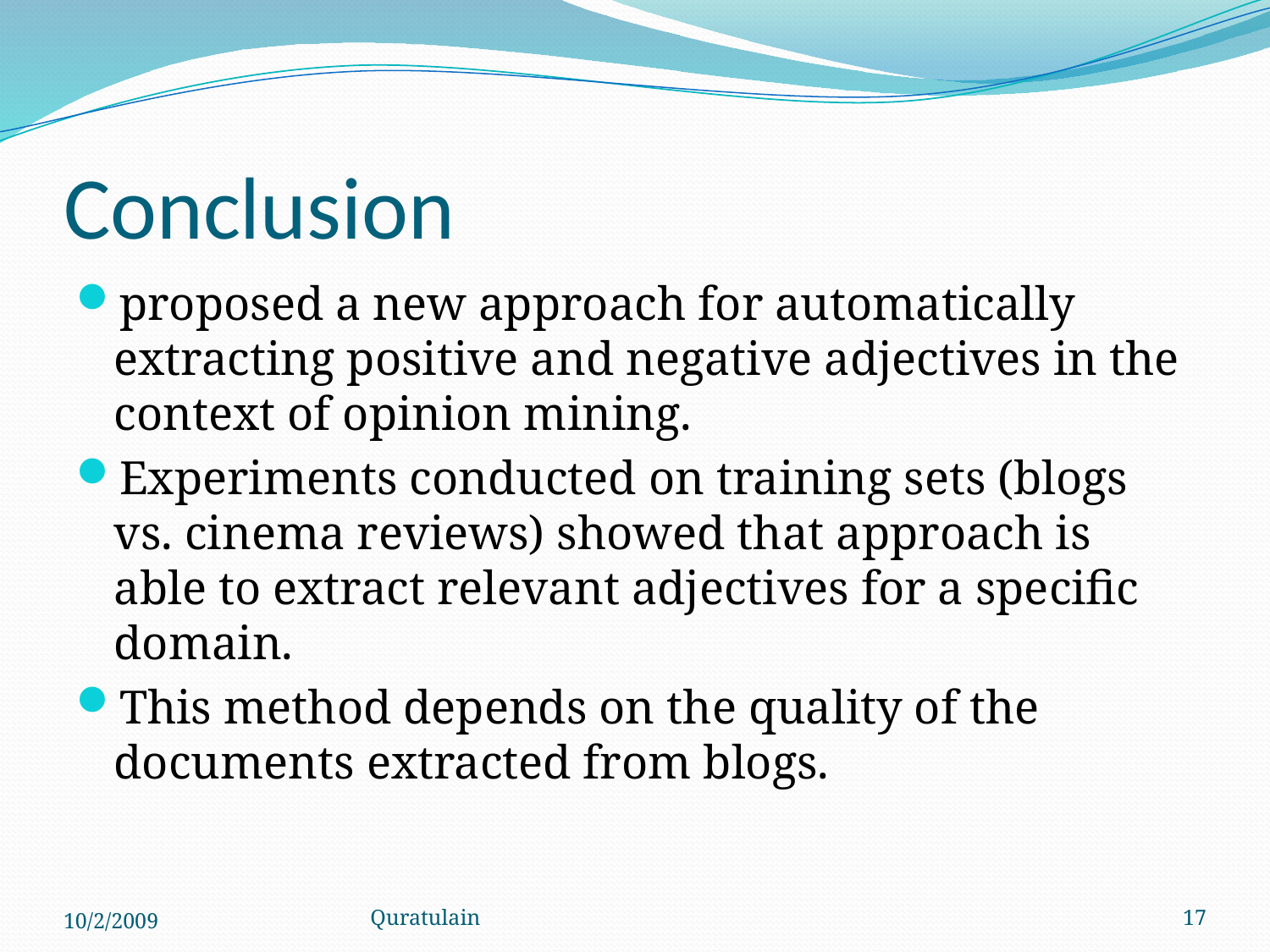

# Conclusion
proposed a new approach for automatically extracting positive and negative adjectives in the context of opinion mining.
Experiments conducted on training sets (blogs vs. cinema reviews) showed that approach is able to extract relevant adjectives for a specific domain.
This method depends on the quality of the documents extracted from blogs.
10/2/2009
Quratulain
17